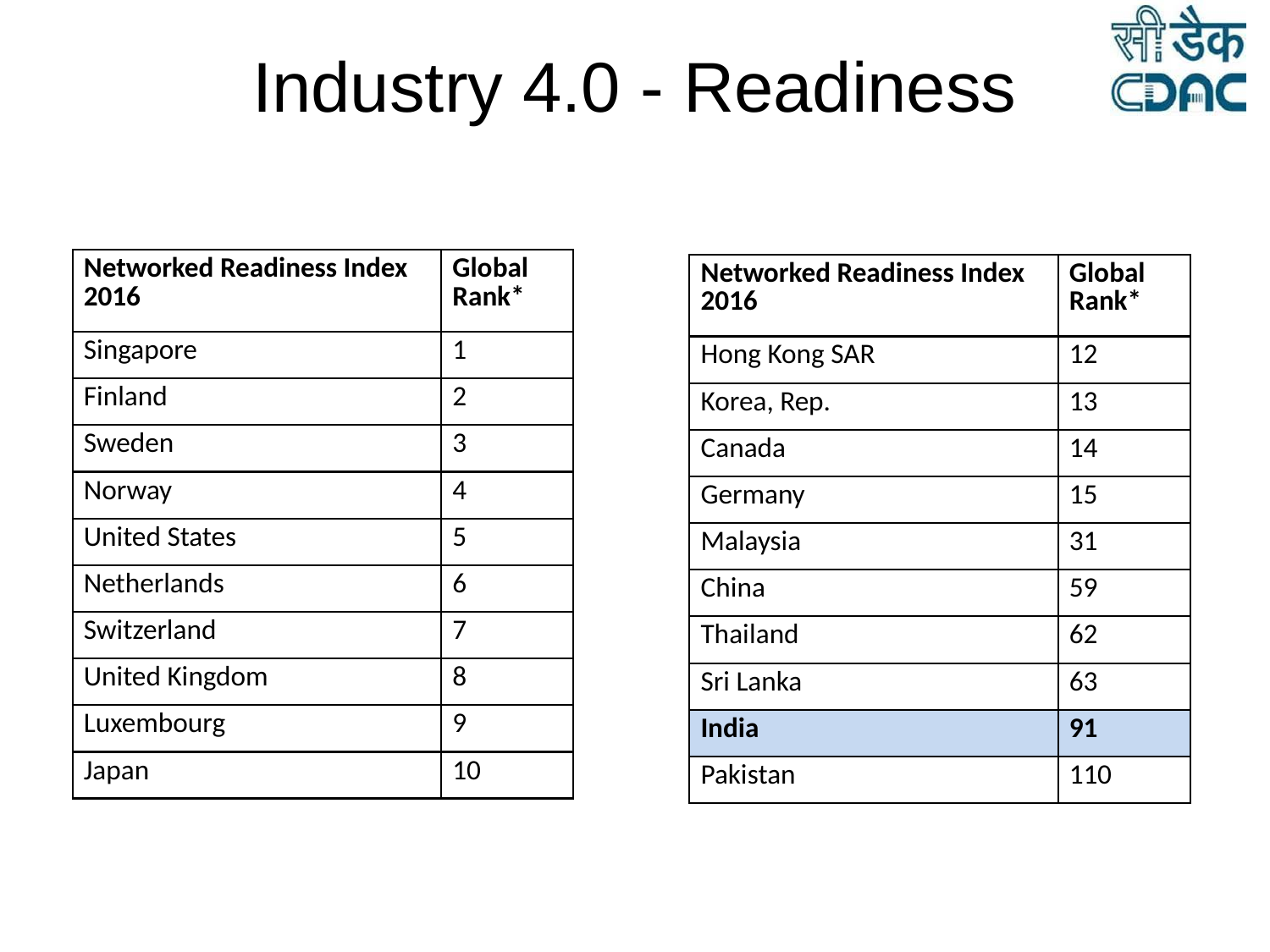

Industry 4.0 - Readiness
| Networked Readiness Index 2016 | Global Rank\* |
| --- | --- |
| Singapore | 1 |
| Finland | 2 |
| Sweden | 3 |
| Norway | 4 |
| United States | 5 |
| Netherlands | 6 |
| Switzerland | 7 |
| United Kingdom | 8 |
| Luxembourg | 9 |
| Japan | 10 |
| Networked Readiness Index 2016 | Global Rank\* |
| --- | --- |
| Hong Kong SAR | 12 |
| Korea, Rep. | 13 |
| Canada | 14 |
| Germany | 15 |
| Malaysia | 31 |
| China | 59 |
| Thailand | 62 |
| Sri Lanka | 63 |
| India | 91 |
| Pakistan | 110 |